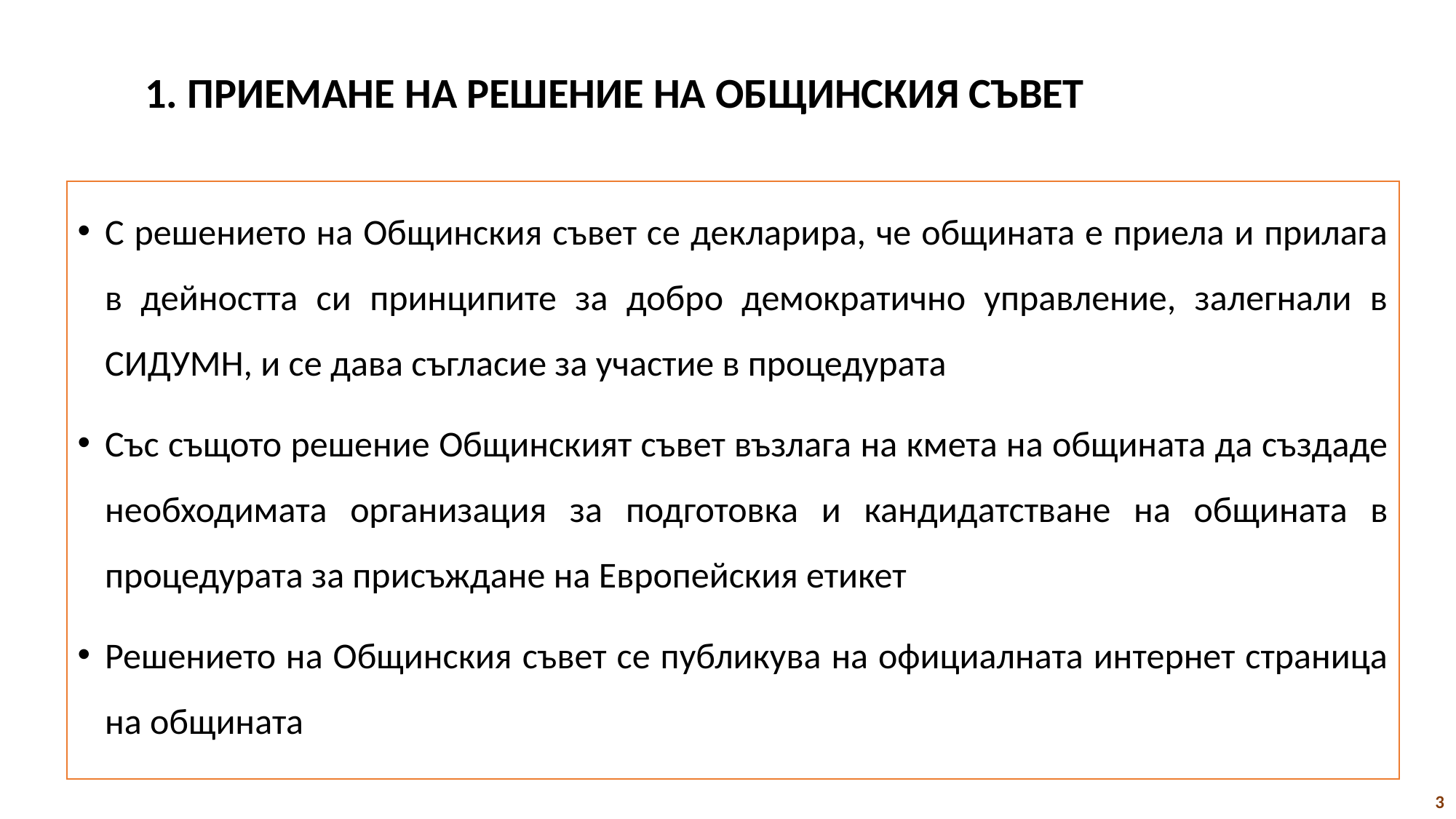

1. ПРИЕМАНЕ НА РЕШЕНИЕ НА ОБЩИНСКИЯ СЪВЕТ
С решението на Общинския съвет се декларира, че общината е приела и прилага в дейността си принципите за добро демократично управление, залегнали в СИДУМН, и се дава съгласие за участие в процедурата
Със същото решение Общинският съвет възлага на кмета на общината да създаде необходимата организация за подготовка и кандидатстване на общината в процедурата за присъждане на Европейския етикет
Решението на Общинския съвет се публикува на официалната интернет страница на общината

3